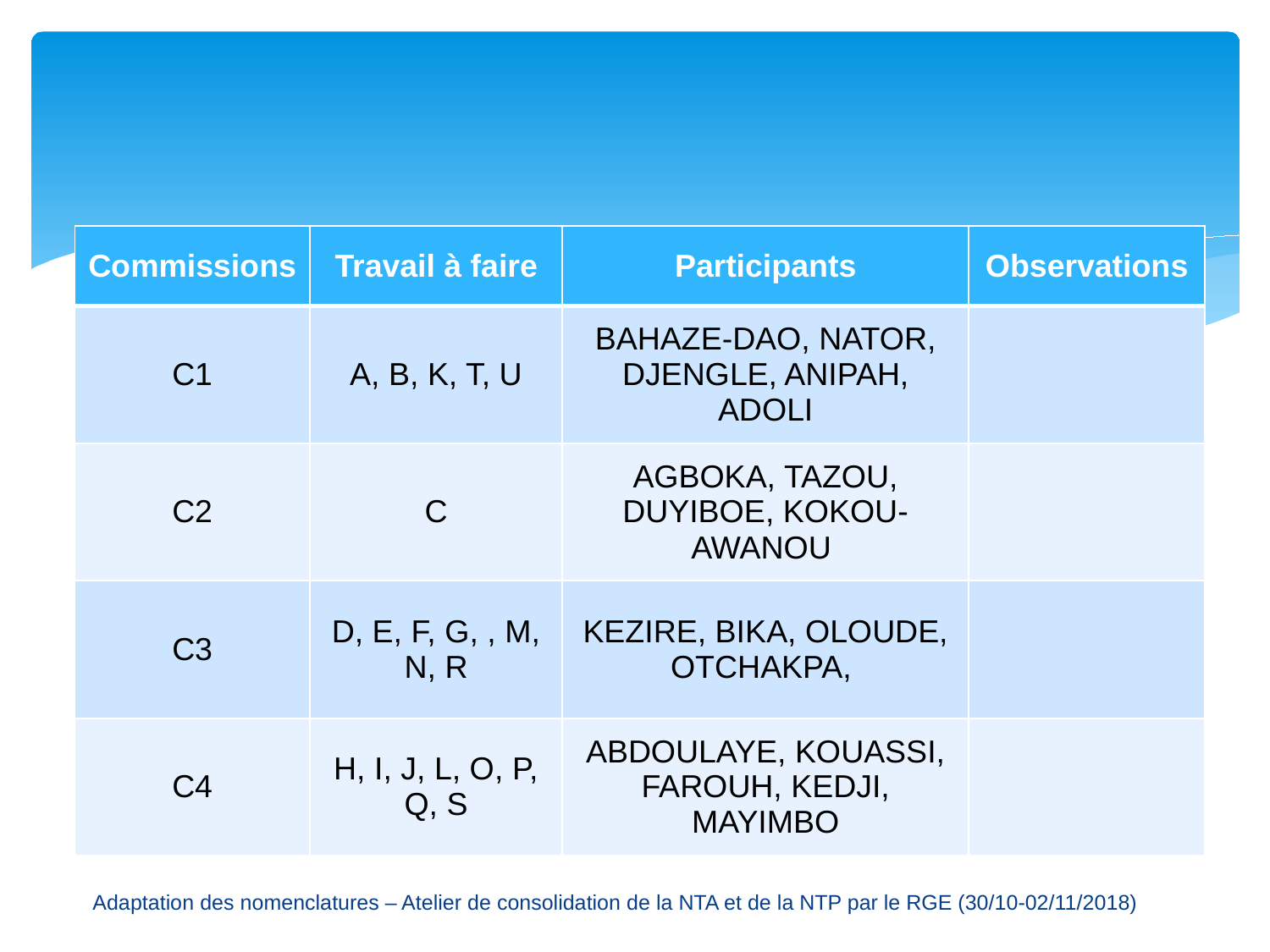

#
| Commissions | Travail à faire | Participants | Observations |
| --- | --- | --- | --- |
| C1 | A, B, K, T, U | BAHAZE-DAO, NATOR, DJENGLE, ANIPAH, ADOLI |  |
| C2 | C | AGBOKA, TAZOU, DUYIBOE, KOKOU-AWANOU |  |
| C3 | D, E, F, G, , M, N, R | KEZIRE, BIKA, OLOUDE, OTCHAKPA, |  |
| C4 | H, I, J, L, O, P, Q, S | ABDOULAYE, KOUASSI, FAROUH, KEDJI, MAYIMBO |  |
Adaptation des nomenclatures – Atelier de consolidation de la NTA et de la NTP par le RGE (30/10-02/11/2018)